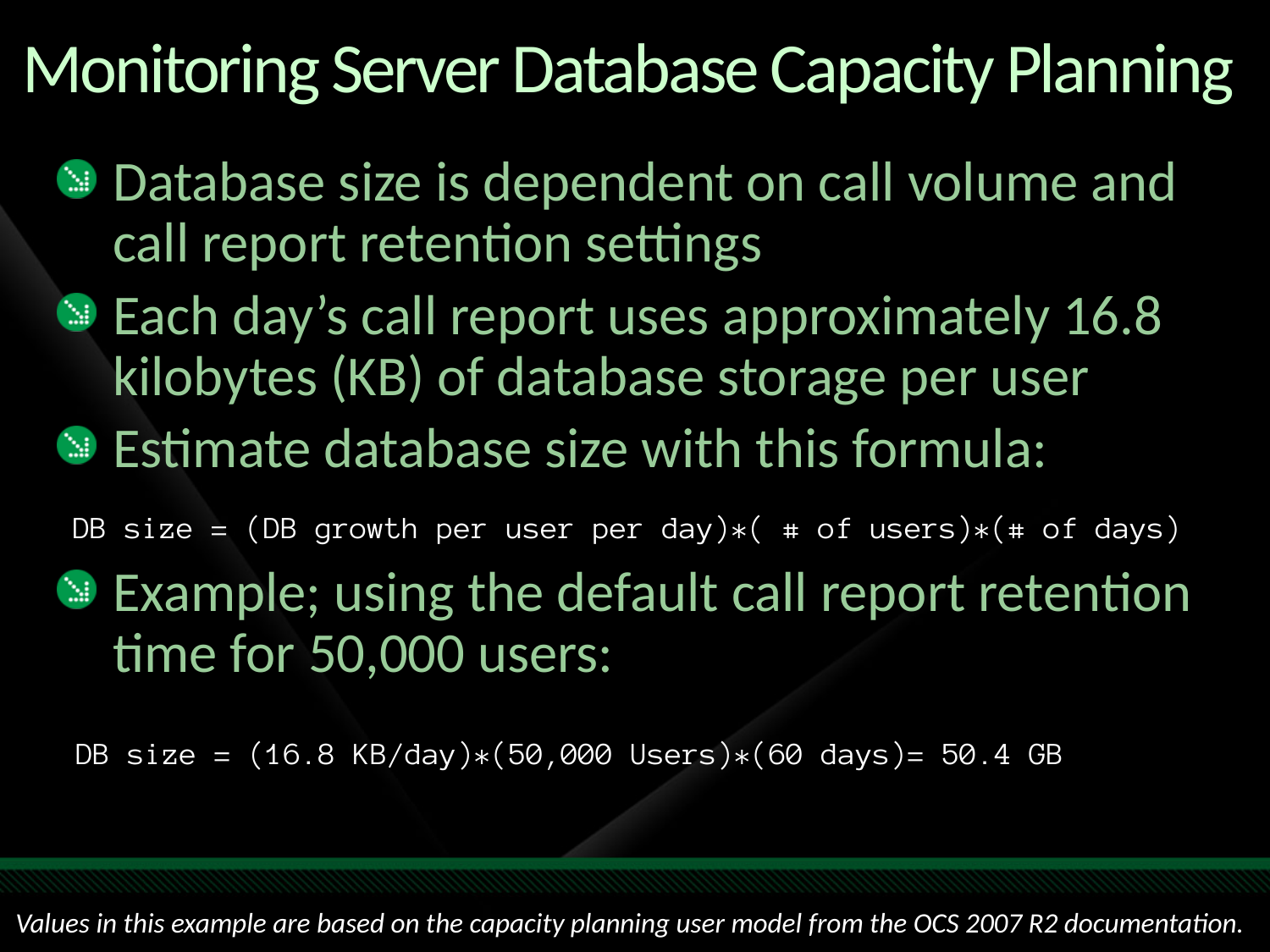

# Monitoring Server Database Capacity Planning
Database size is dependent on call volume and call report retention settings
Each day’s call report uses approximately 16.8 kilobytes (KB) of database storage per user
Estimate database size with this formula:

Example; using the default call report retention time for 50,000 users:

DB size = (DB growth per user per day)*( # of users)*(# of days)
DB size = (16.8 KB/day)*(50,000 Users)*(60 days)= 50.4 GB

Values in this example are based on the capacity planning user model from the OCS 2007 R2 documentation.